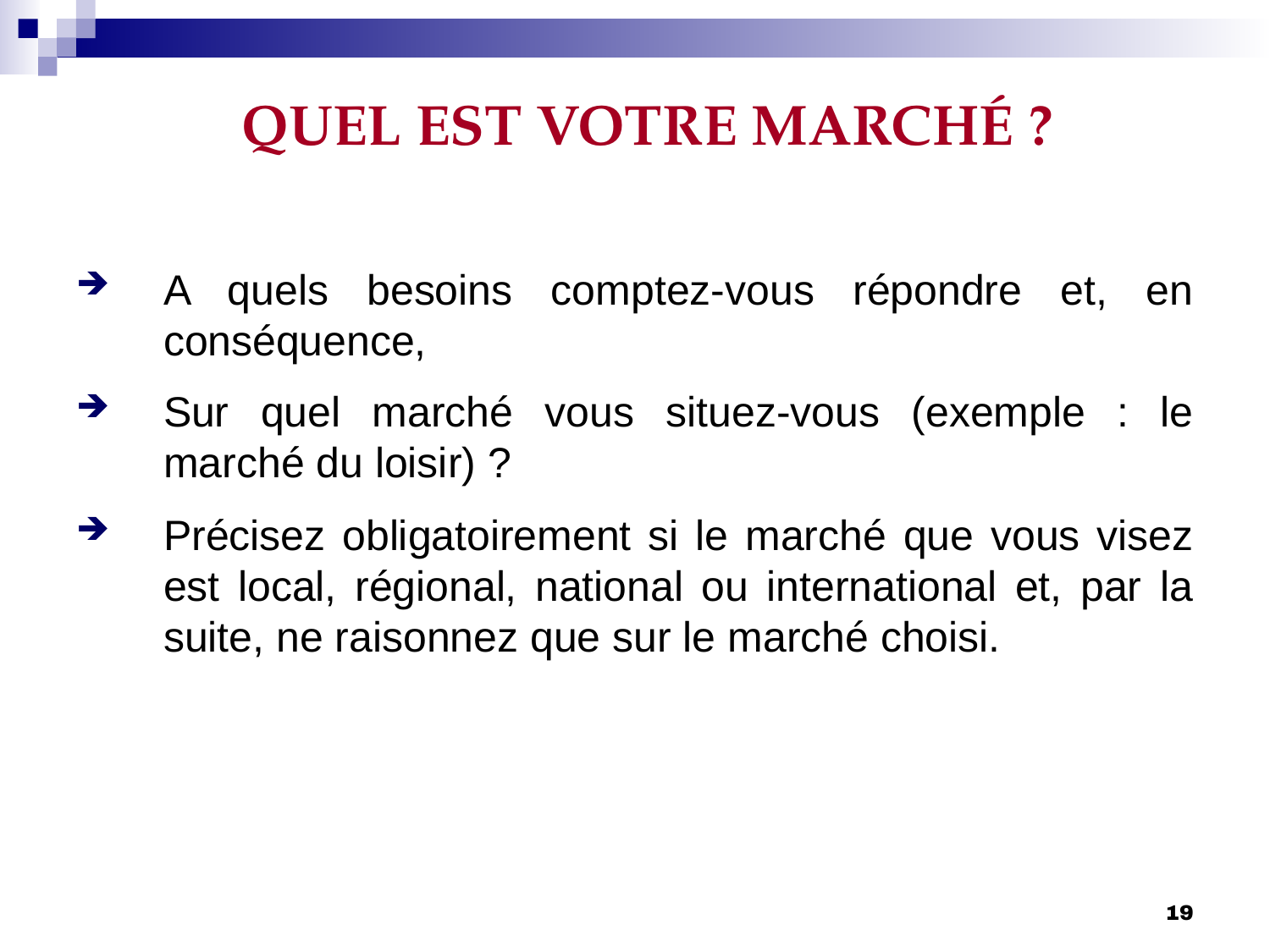

# QUEL EST VOTRE MARCHÉ ?
A quels besoins comptez-vous répondre et, en conséquence,
Sur quel marché vous situez-vous (exemple : le marché du loisir) ?
Précisez obligatoirement si le marché que vous visez est local, régional, national ou international et, par la suite, ne raisonnez que sur le marché choisi.
19